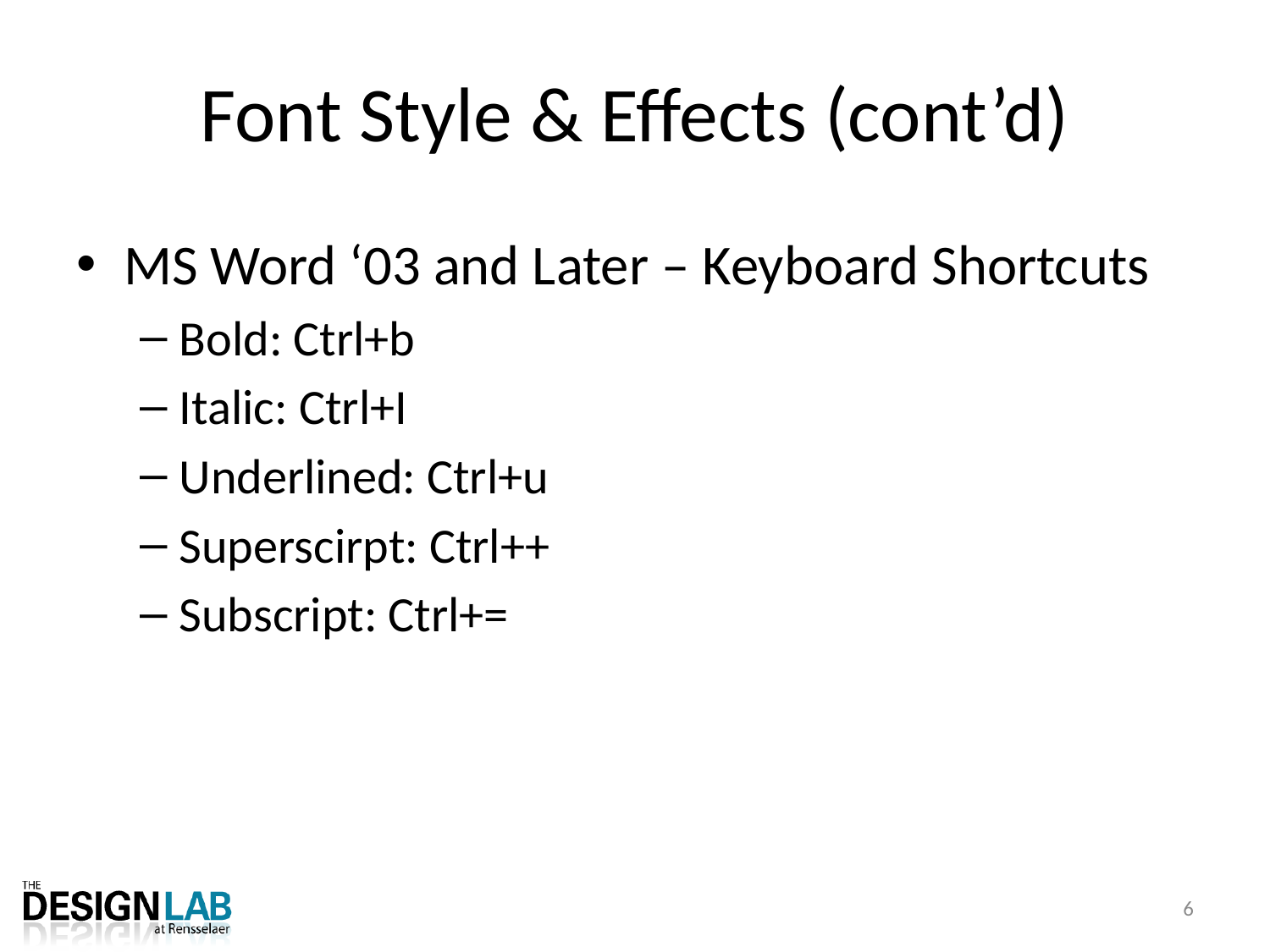

# Font Style & Effects (cont’d)
MS Word ‘03 and Later – Keyboard Shortcuts
Bold: Ctrl+b
Italic: Ctrl+I
Underlined: Ctrl+u
Superscirpt: Ctrl++
Subscript: Ctrl+=
6